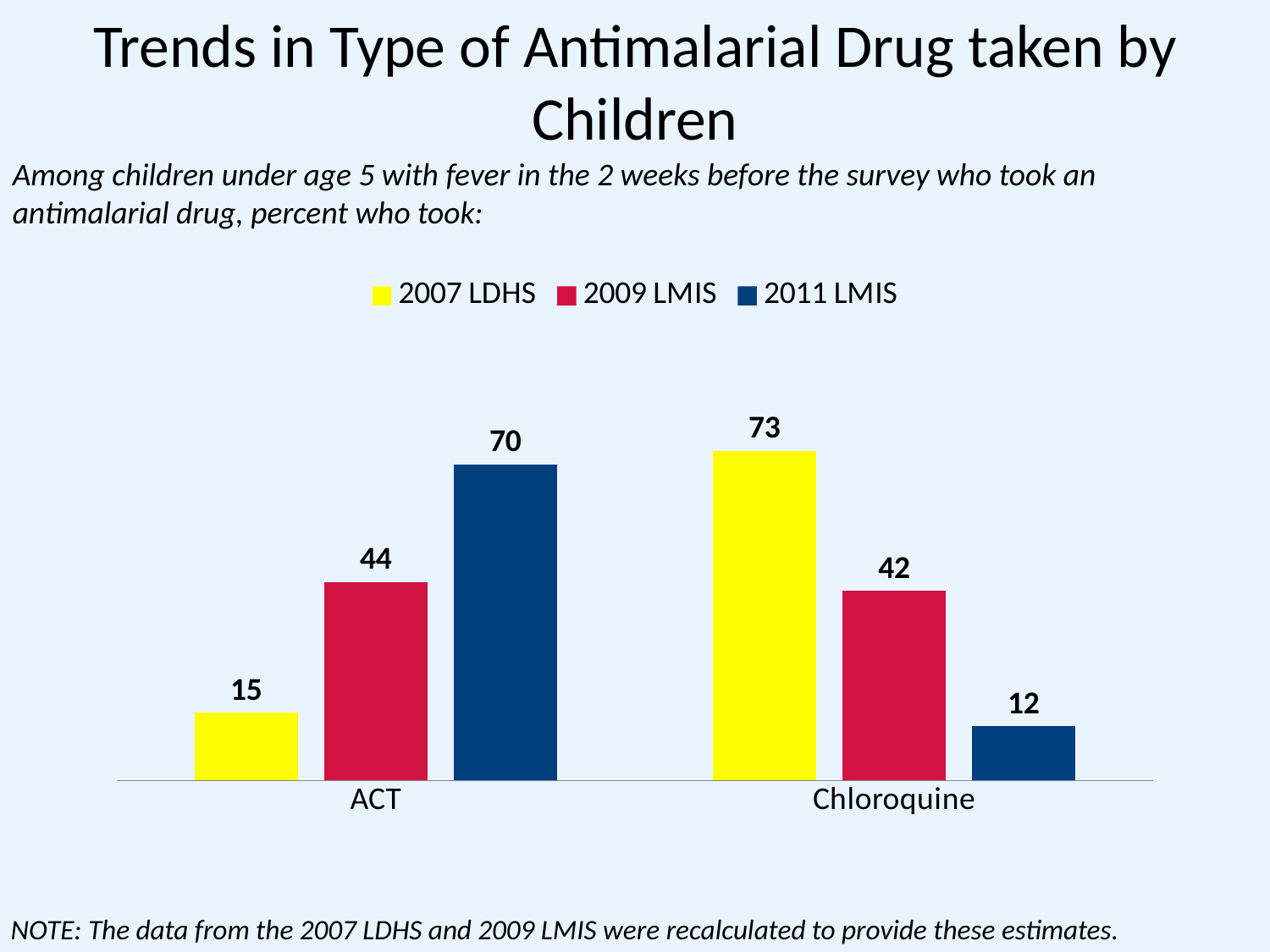

# Trends in Type of Antimalarial Drug taken by Children
Among children under age 5 with fever in the 2 weeks before the survey who took an antimalarial drug, percent who took:

### Chart

| Category | 2007 LDHS | 2009 LMIS | 2011 LMIS |
|---|---|---|---|
| ACT | 15.0 | 44.0 | 70.0 |
| Chloroquine | 73.0 | 42.0 | 12.0 |
NOTE: The data from the 2007 LDHS and 2009 LMIS were recalculated to provide these estimates.